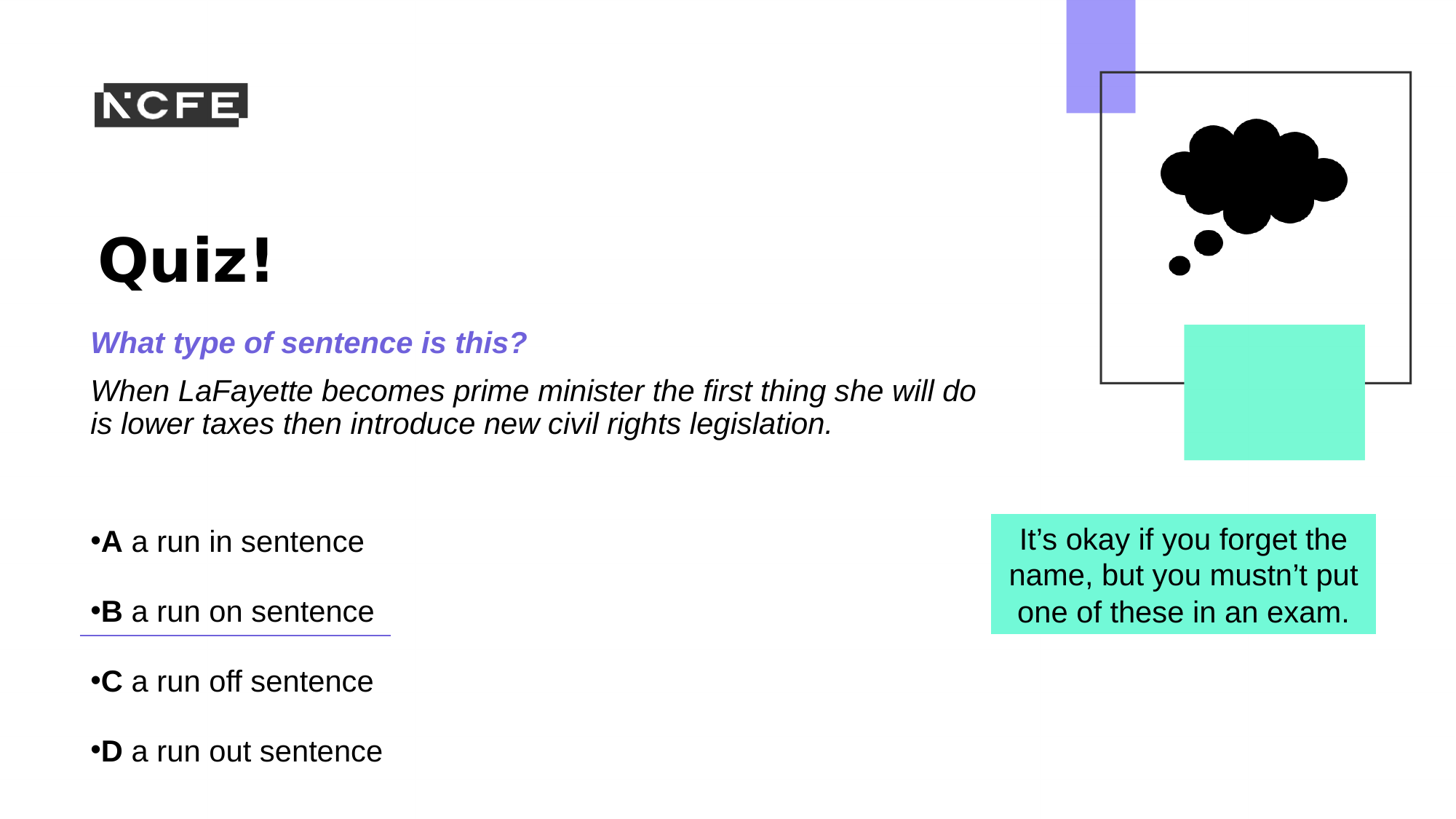

What type of sentence is this?
When LaFayette becomes prime minister the first thing she will do is lower taxes then introduce new civil rights legislation.

A a run in sentence
B a run on sentence
C a run off sentence
D a run out sentence

It’s okay if you forget the name, but you mustn’t put one of these in an exam.